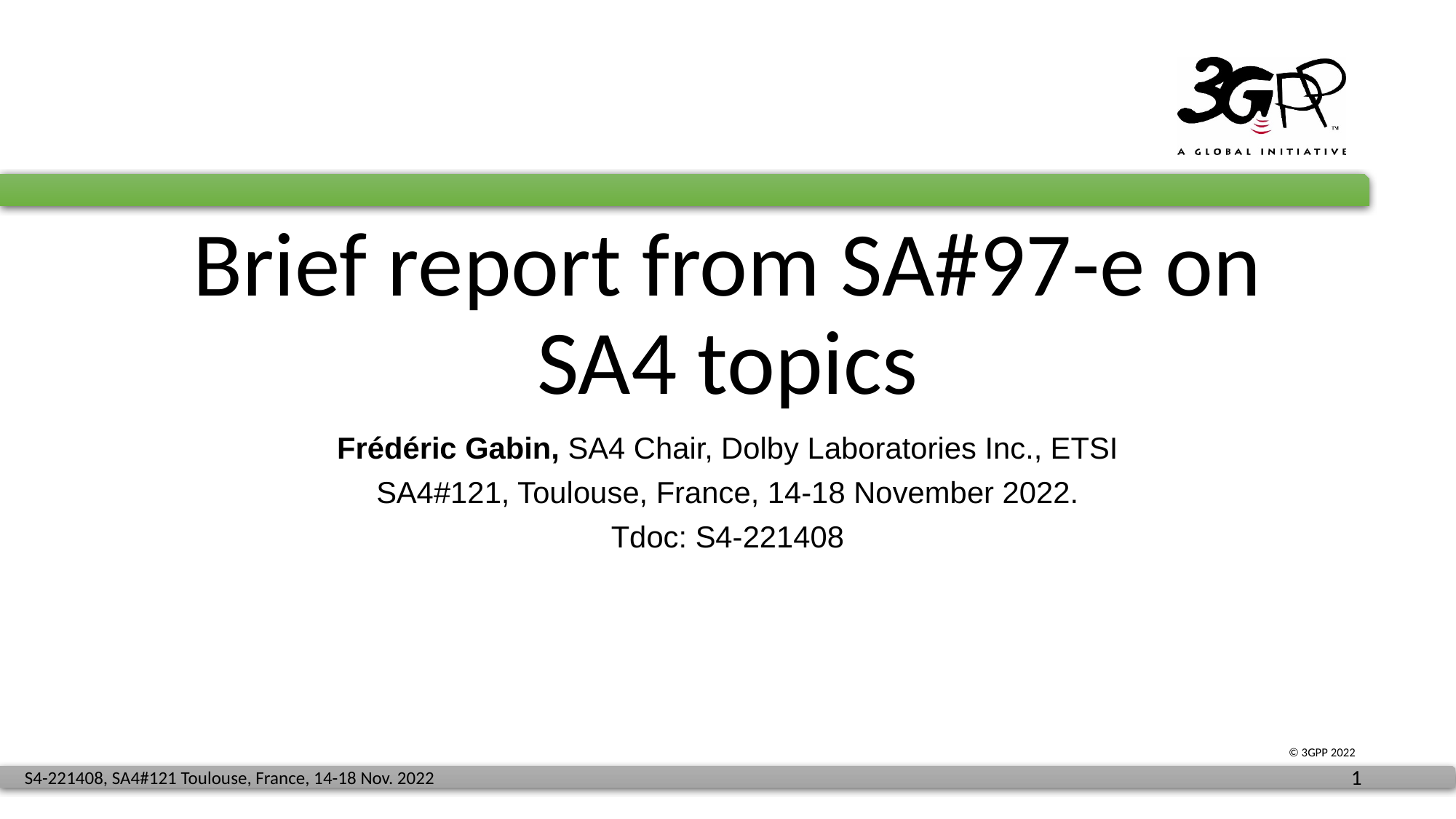

# Brief report from SA#97-e on SA4 topics
Frédéric Gabin, SA4 Chair, Dolby Laboratories Inc., ETSI
SA4#121, Toulouse, France, 14-18 November 2022.
Tdoc: S4-221408